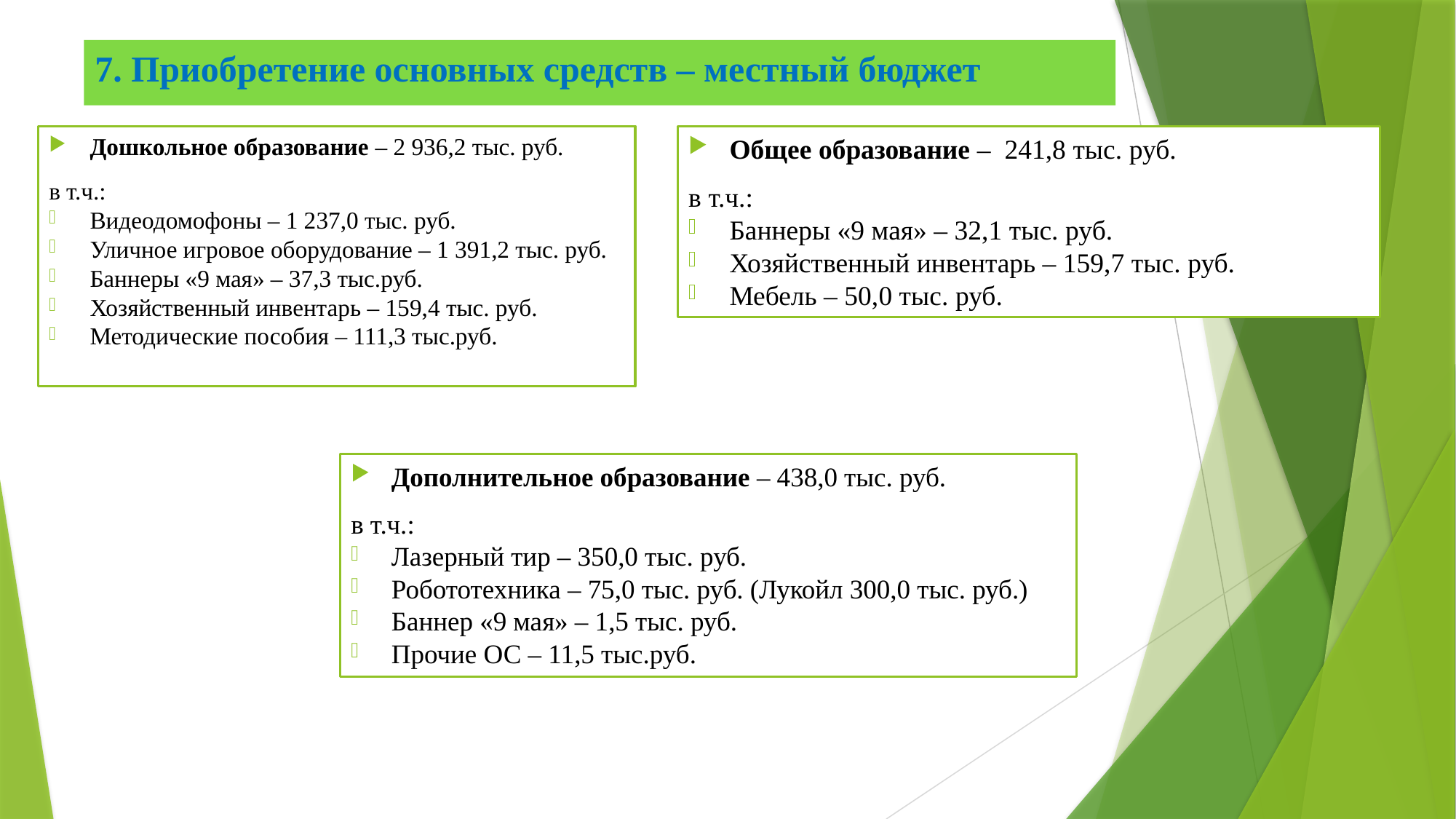

# 7. Приобретение основных средств – местный бюджет
Дошкольное образование – 2 936,2 тыс. руб.
в т.ч.:
Видеодомофоны – 1 237,0 тыс. руб.
Уличное игровое оборудование – 1 391,2 тыс. руб.
Баннеры «9 мая» – 37,3 тыс.руб.
Хозяйственный инвентарь – 159,4 тыс. руб.
Методические пособия – 111,3 тыс.руб.

Общее образование –  241,8 тыс. руб.
в т.ч.:
Баннеры «9 мая» – 32,1 тыс. руб.
Хозяйственный инвентарь – 159,7 тыс. руб.
Мебель – 50,0 тыс. руб.

Дополнительное образование – 438,0 тыс. руб.
в т.ч.:
Лазерный тир – 350,0 тыс. руб.
Робототехника – 75,0 тыс. руб. (Лукойл 300,0 тыс. руб.)
Баннер «9 мая» – 1,5 тыс. руб.
Прочие ОС – 11,5 тыс.руб.